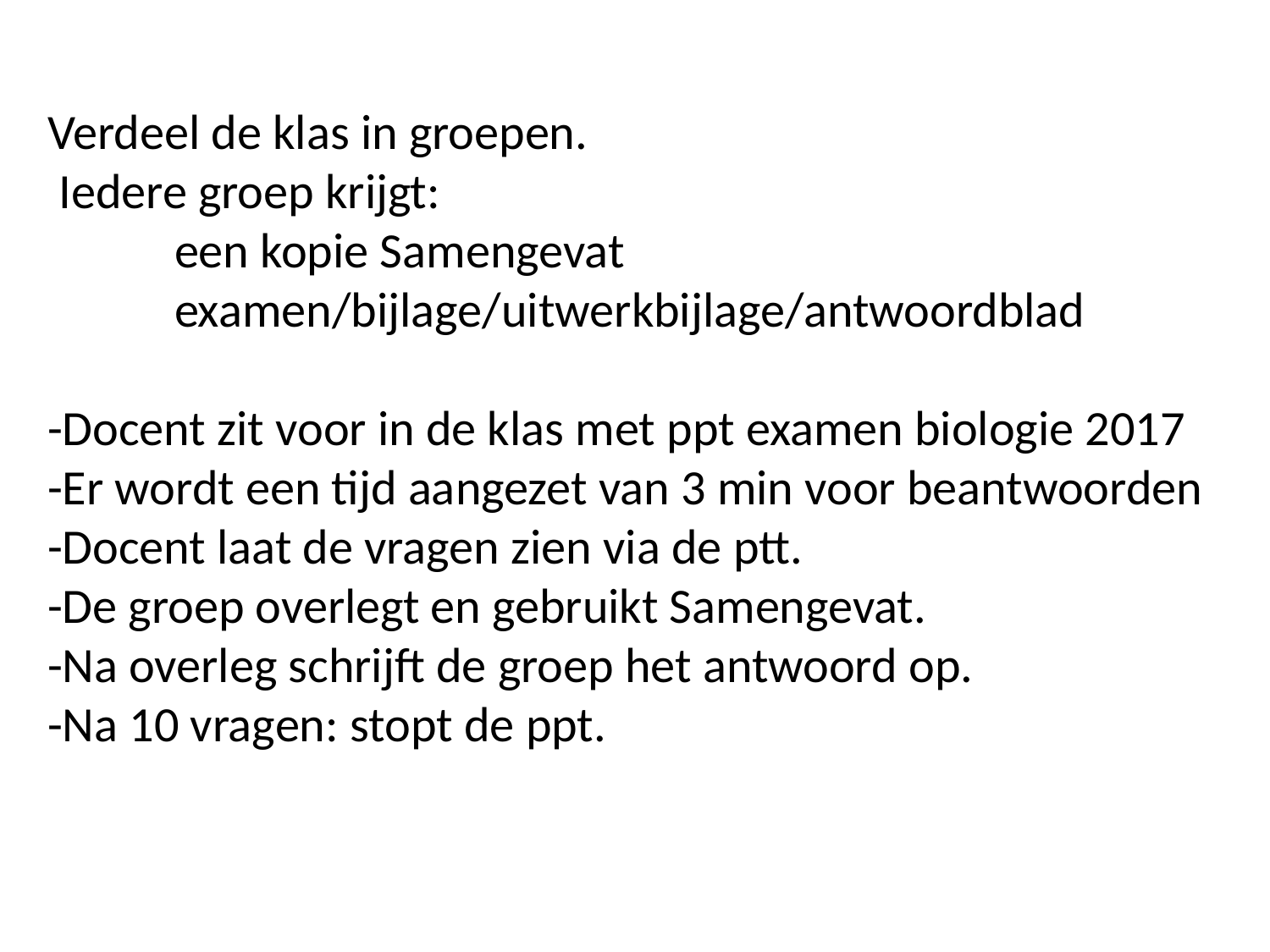

Verdeel de klas in groepen.
 Iedere groep krijgt:
	een kopie Samengevat
	examen/bijlage/uitwerkbijlage/antwoordblad

-Docent zit voor in de klas met ppt examen biologie 2017
-Er wordt een tijd aangezet van 3 min voor beantwoorden
-Docent laat de vragen zien via de ptt.
-De groep overlegt en gebruikt Samengevat.
-Na overleg schrijft de groep het antwoord op.
-Na 10 vragen: stopt de ppt.